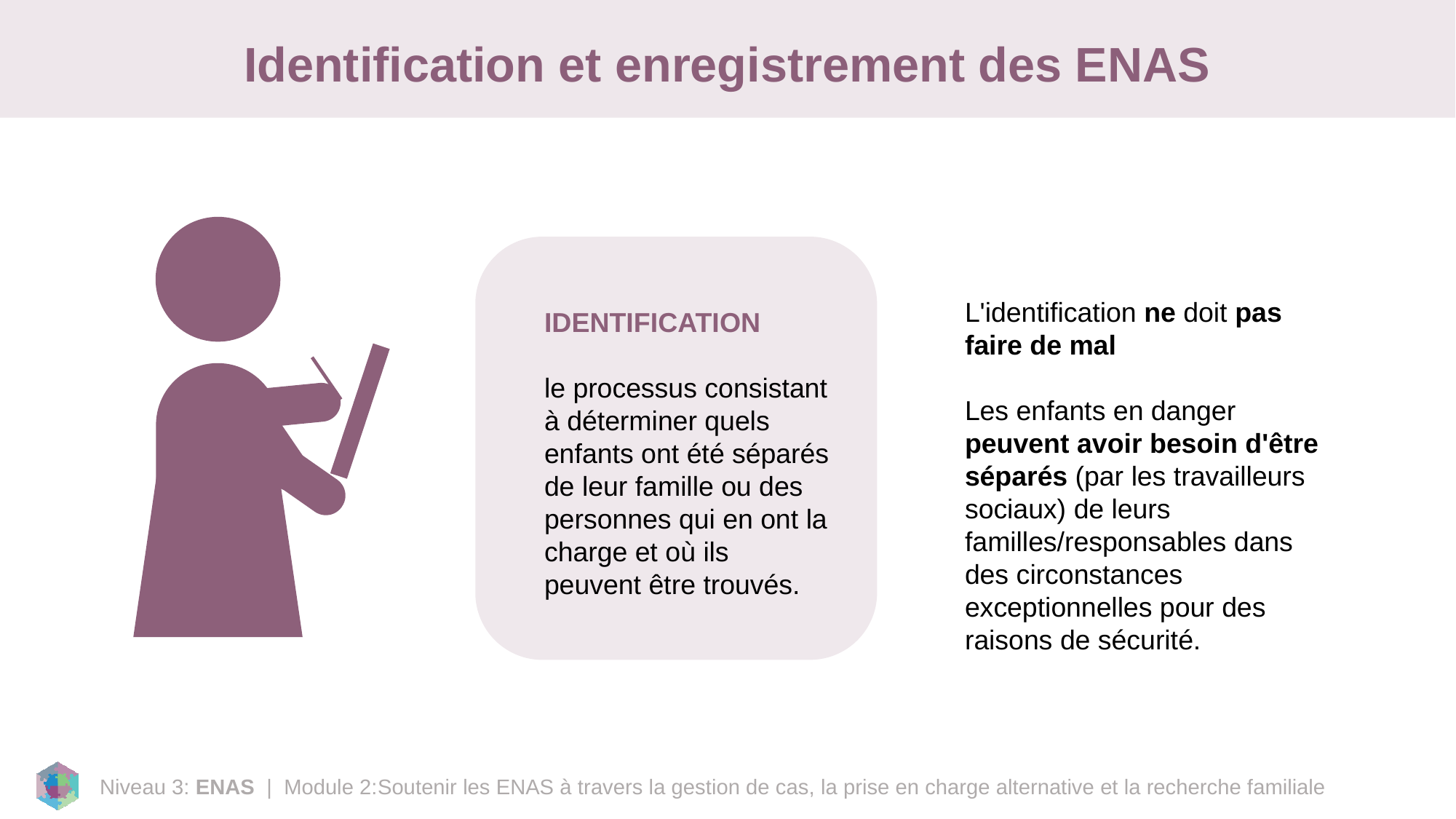

# Identification et enregistrement des ENAS

L'identification ne doit pas faire de mal

Les enfants en danger peuvent avoir besoin d'être séparés (par les travailleurs sociaux) de leurs familles/responsables dans des circonstances exceptionnelles pour des raisons de sécurité.
IDENTIFICATION

le processus consistant à déterminer quels enfants ont été séparés de leur famille ou des personnes qui en ont la charge et où ils peuvent être trouvés.